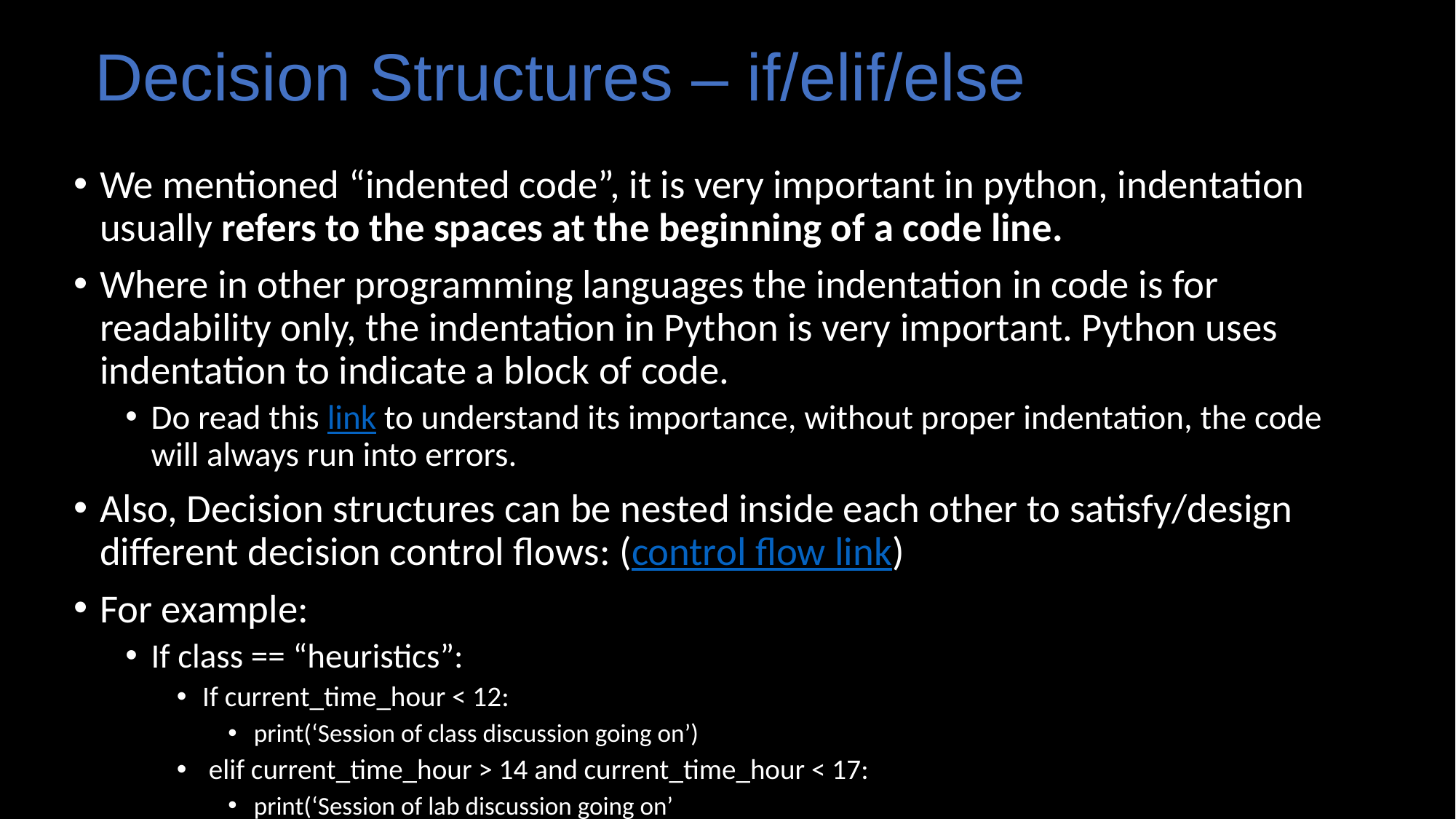

# Decision Structures – if/elif/else
We mentioned “indented code”, it is very important in python, indentation usually refers to the spaces at the beginning of a code line.
Where in other programming languages the indentation in code is for readability only, the indentation in Python is very important. Python uses indentation to indicate a block of code.
Do read this link to understand its importance, without proper indentation, the code will always run into errors.
Also, Decision structures can be nested inside each other to satisfy/design different decision control flows: (control flow link)
For example:
If class == “heuristics”:
If current_time_hour < 12:
print(‘Session of class discussion going on’)
 elif current_time_hour > 14 and current_time_hour < 17:
print(‘Session of lab discussion going on’